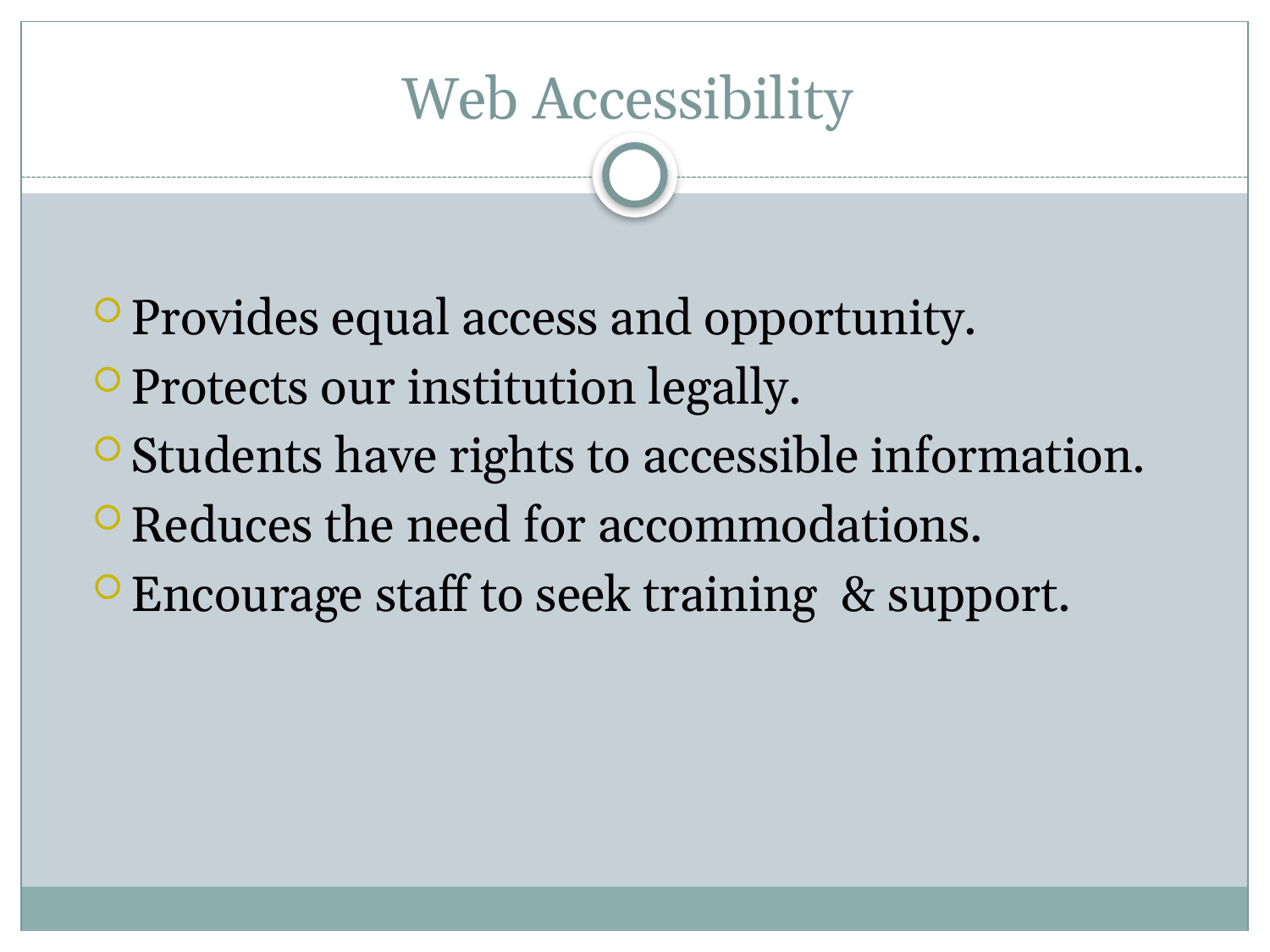

# Web Accessibility

Provides equal access and opportunity.
Protects our institution legally.
Students have rights to accessible information.
Reduces the need for accommodations.
Encourage staff to seek training  & support.